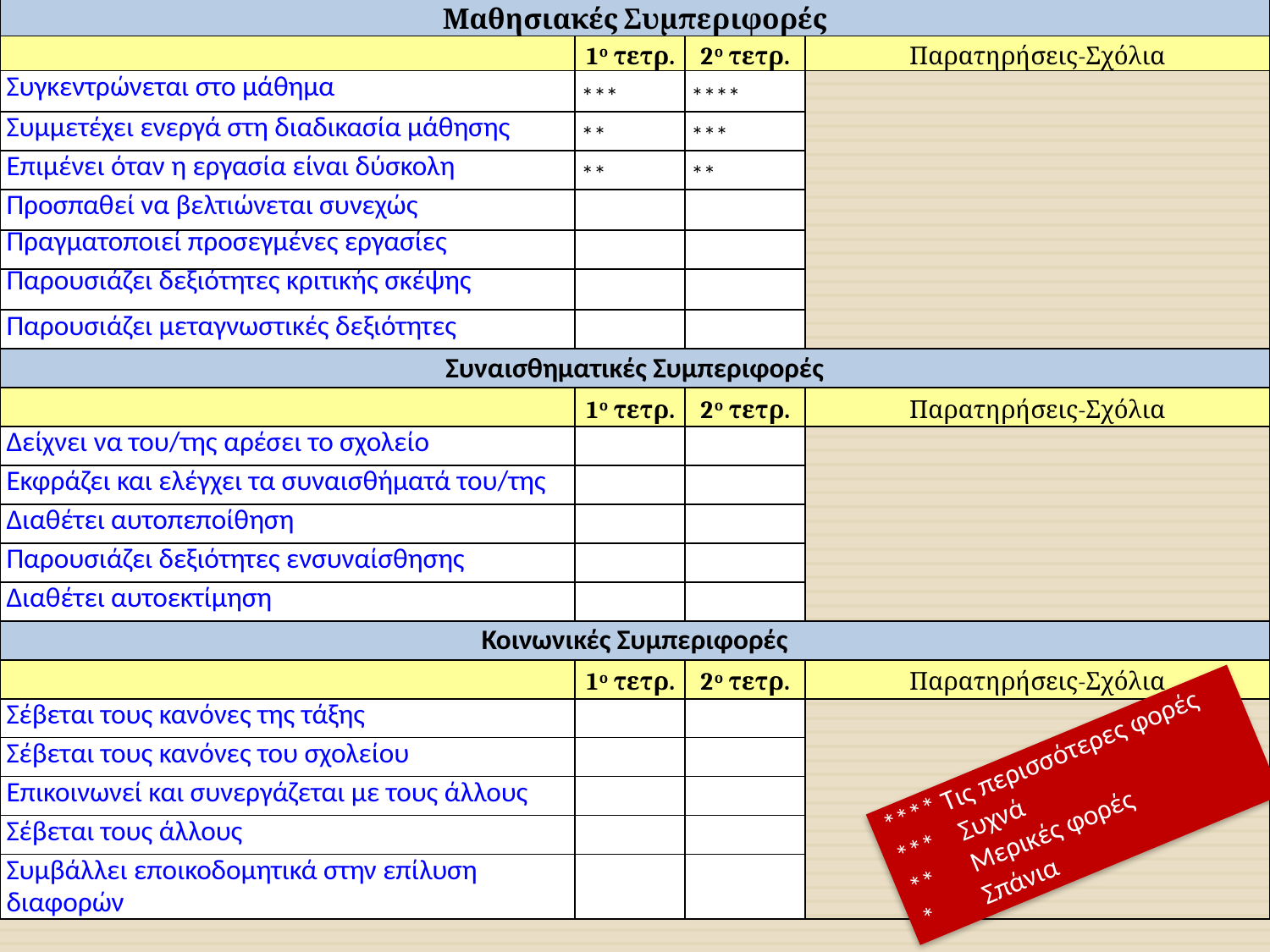

| Μαθησιακές Συμπεριφορές |  |  |  |
| --- | --- | --- | --- |
|  | 1ο τετρ. | 2ο τετρ. | Παρατηρήσεις-Σχόλια |
| Συγκεντρώνεται στο μάθημα | \*\*\* | \*\*\*\* |  |
| Συμμετέχει ενεργά στη διαδικασία μάθησης | \*\* | \*\*\* |  |
| Επιμένει όταν η εργασία είναι δύσκολη | \*\* | \*\* |  |
| Προσπαθεί να βελτιώνεται συνεχώς |  |  |  |
| Πραγματοποιεί προσεγμένες εργασίες |  |  |  |
| Παρουσιάζει δεξιότητες κριτικής σκέψης |  |  |  |
| Παρουσιάζει μεταγνωστικές δεξιότητες |  |  |  |
| Συναισθηματικές Συμπεριφορές |  |  |  |
|  | 1ο τετρ. | 2ο τετρ. | Παρατηρήσεις-Σχόλια |
| Δείχνει να του/της αρέσει το σχολείο |  |  |  |
| Εκφράζει και ελέγχει τα συναισθήματά του/της |  |  |  |
| Διαθέτει αυτοπεποίθηση |  |  |  |
| Παρουσιάζει δεξιότητες ενσυναίσθησης |  |  |  |
| Διαθέτει αυτοεκτίμηση |  |  |  |
| Κοινωνικές Συμπεριφορές |  |  |  |
|  | 1ο τετρ. | 2ο τετρ. | Παρατηρήσεις-Σχόλια |
| Σέβεται τους κανόνες της τάξης |  |  |  |
| Σέβεται τους κανόνες του σχολείου |  |  |  |
| Επικοινωνεί και συνεργάζεται με τους άλλους |  |  |  |
| Σέβεται τους άλλους |  |  |  |
| Συμβάλλει εποικοδομητικά στην επίλυση διαφορών |  |  |  |
**** Τις περισσότερες φορές
***    Συχνά
**      Μερικές φορές
*        Σπάνια